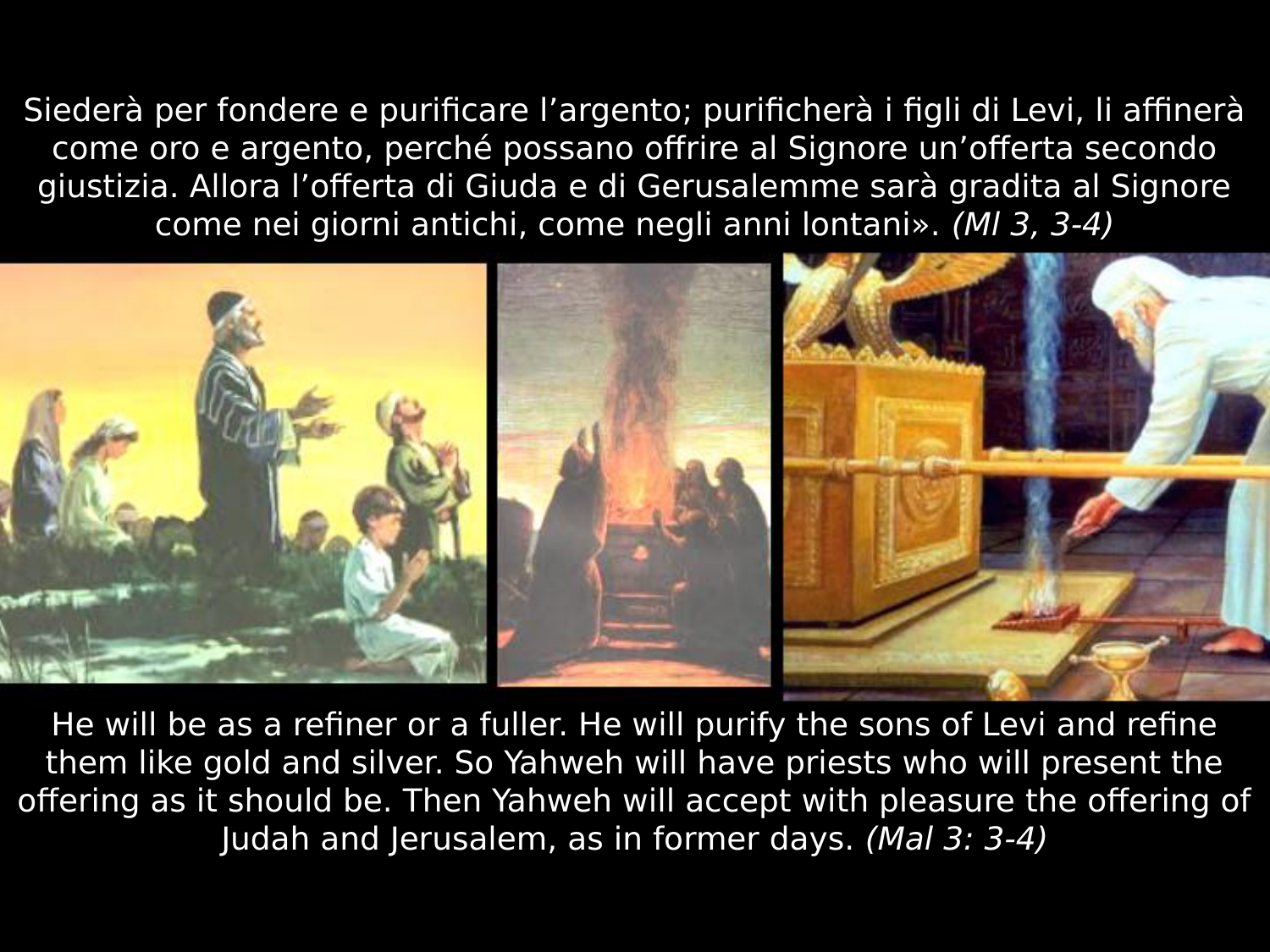

# Siederà per fondere e purificare l’argento; purificherà i figli di Levi, li affinerà come oro e argento, perché possano offrire al Signore un’offerta secondo giustizia. Allora l’offerta di Giuda e di Gerusalemme sarà gradita al Signore come nei giorni antichi, come negli anni lontani». (Ml 3, 3-4)
He will be as a refiner or a fuller. He will purify the sons of Levi and refine them like gold and silver. So Yahweh will have priests who will present the offering as it should be. Then Yahweh will accept with pleasure the offering of Judah and Jerusalem, as in former days. (Mal 3: 3-4)